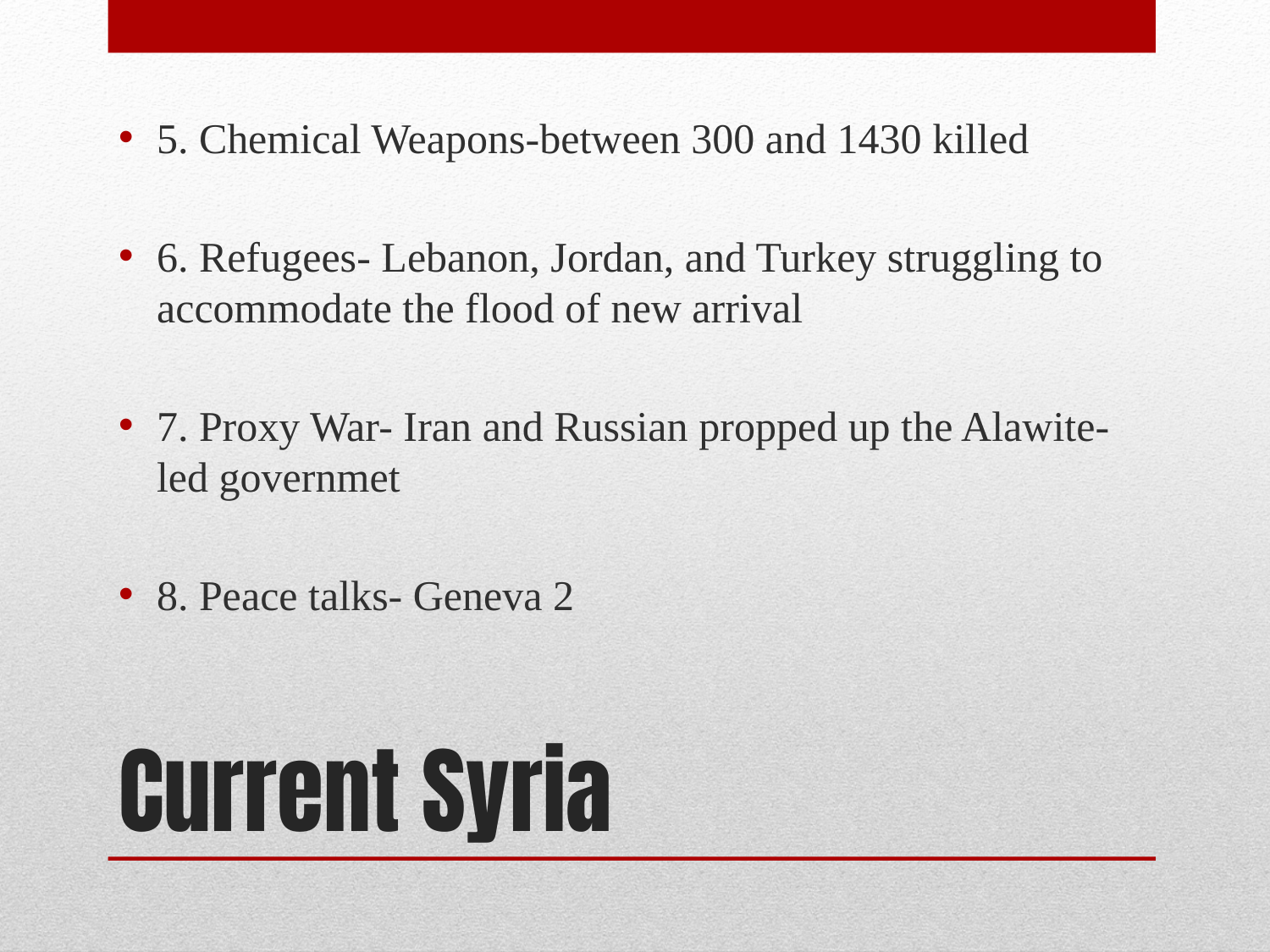

5. Chemical Weapons-between 300 and 1430 killed

6. Refugees- Lebanon, Jordan, and Turkey struggling to accommodate the flood of new arrival

7. Proxy War- Iran and Russian propped up the Alawite-led governmet

8. Peace talks- Geneva 2
# Current Syria